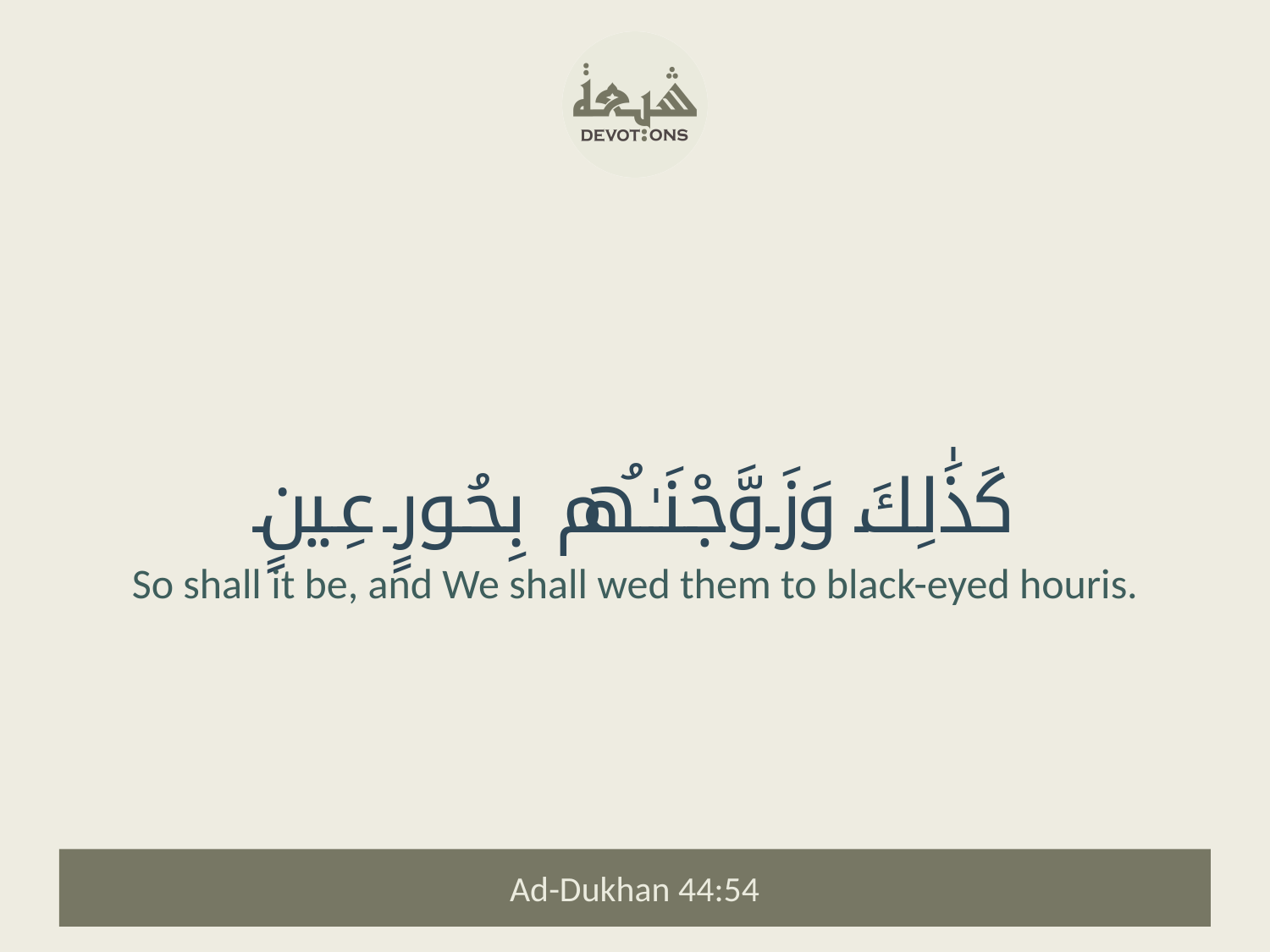

كَذَٰلِكَ وَزَوَّجْنَـٰهُم بِحُورٍ عِينٍ
So shall it be, and We shall wed them to black-eyed houris.
Ad-Dukhan 44:54